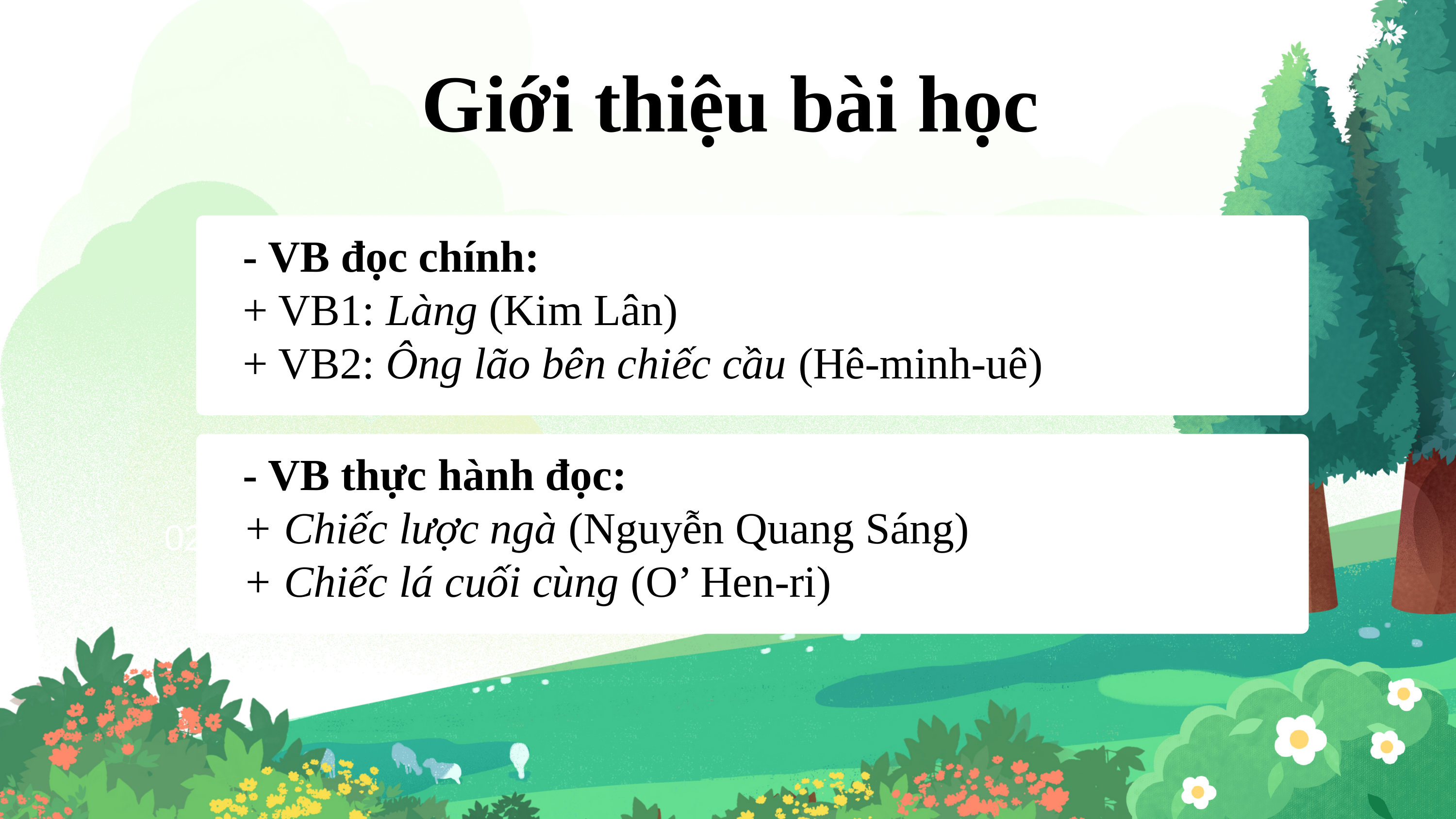

Giới thiệu bài học

- VB đọc chính:
+ VB1: Làng (Kim Lân)
+ VB2: Ông lão bên chiếc cầu (Hê-minh-uê)

- VB thực hành đọc:
+ Chiếc lược ngà (Nguyễn Quang Sáng)
+ Chiếc lá cuối cùng (O’ Hen-ri)

02